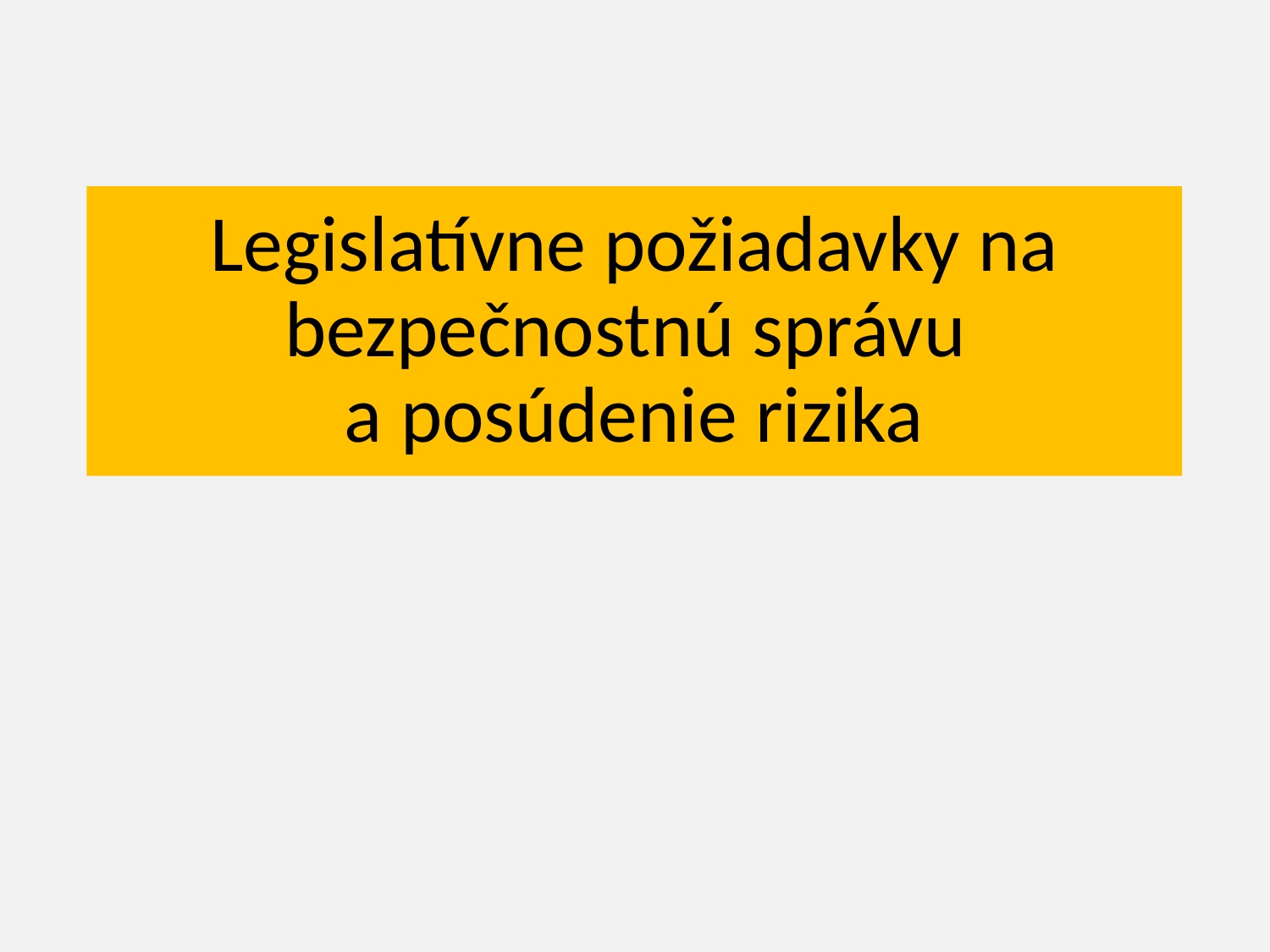

# Legislatívne požiadavky na bezpečnostnú správu a posúdenie rizika